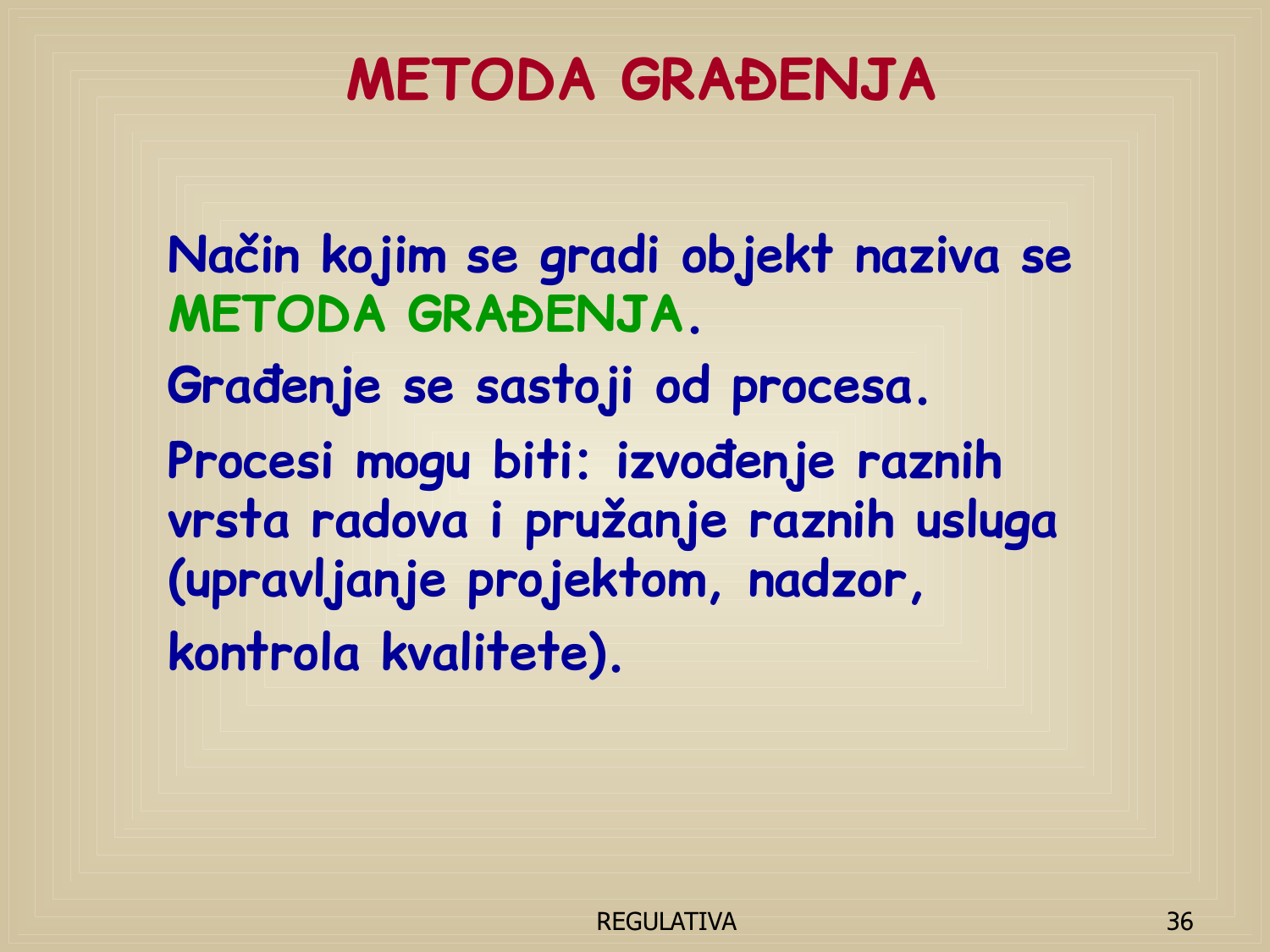

# METODA GRAĐENJA
Način kojim se gradi objekt naziva se METODA GRAĐENJA.
Građenje se sastoji od procesa.
Procesi mogu biti: izvođenje raznih vrsta radova i pružanje raznih usluga (upravljanje projektom, nadzor, kontrola kvalitete).
REGULATIVA
36